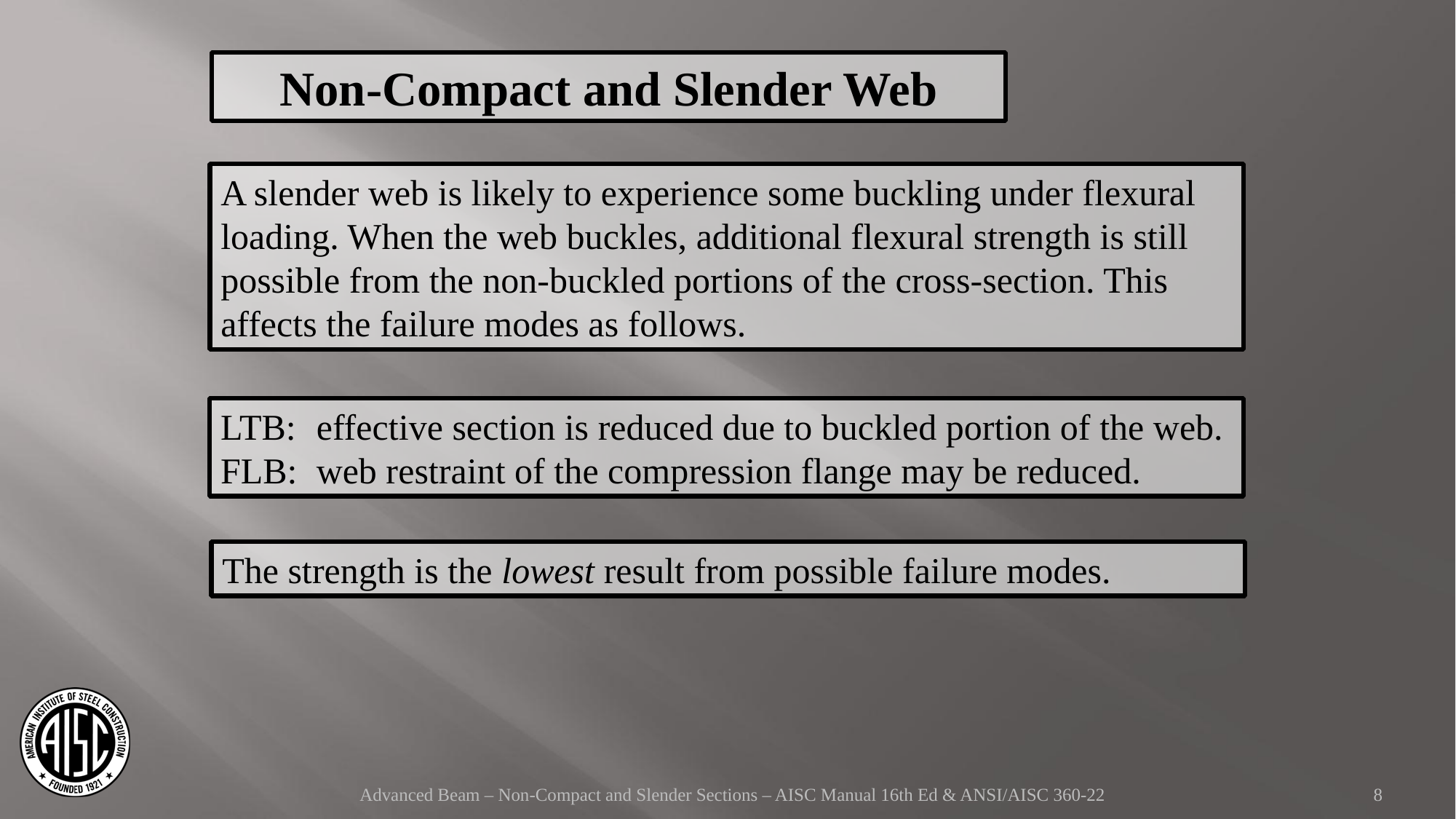

Non-Compact and Slender Web
A slender web is likely to experience some buckling under flexural loading. When the web buckles, additional flexural strength is still possible from the non-buckled portions of the cross-section. This affects the failure modes as follows.
LTB:	effective section is reduced due to buckled portion of the web.
FLB:	web restraint of the compression flange may be reduced.
The strength is the lowest result from possible failure modes.
Advanced Beam – Non-Compact and Slender Sections – AISC Manual 16th Ed & ANSI/AISC 360-22
8